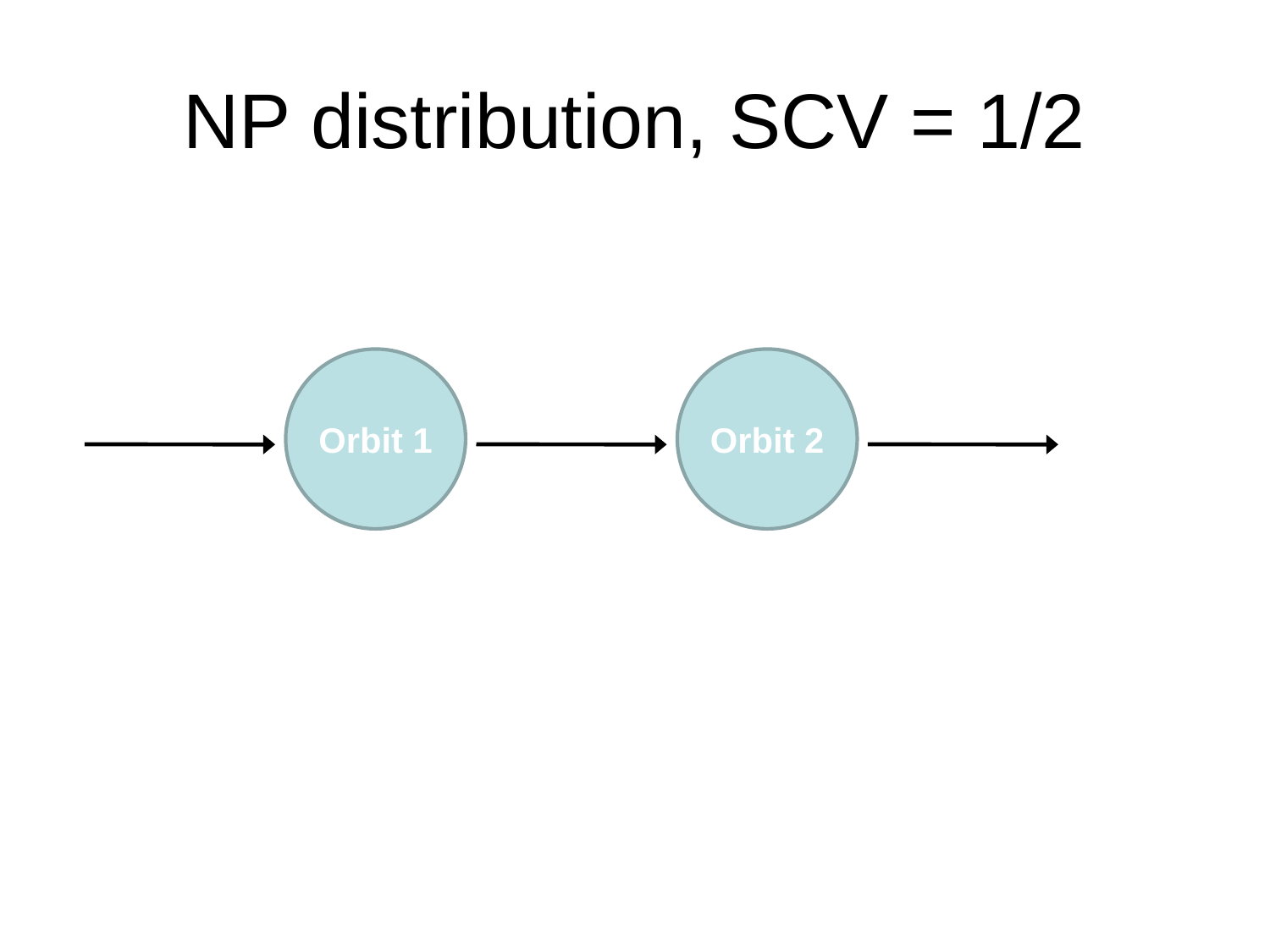

# NP distribution, SCV = 1/2
Orbit 1
Orbit 2